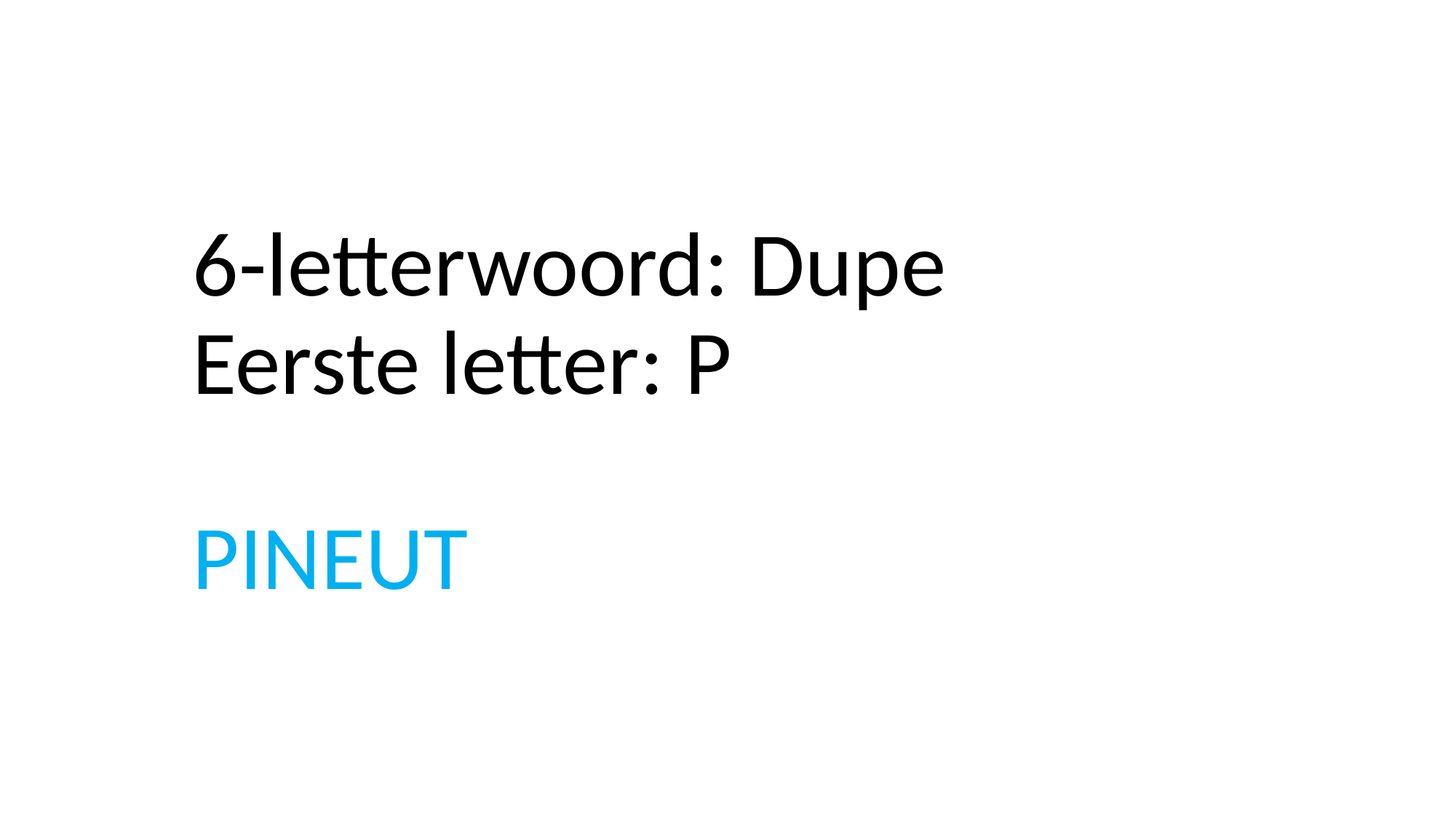

# 6-letterwoord: Dupe Eerste letter: P
PINEUT